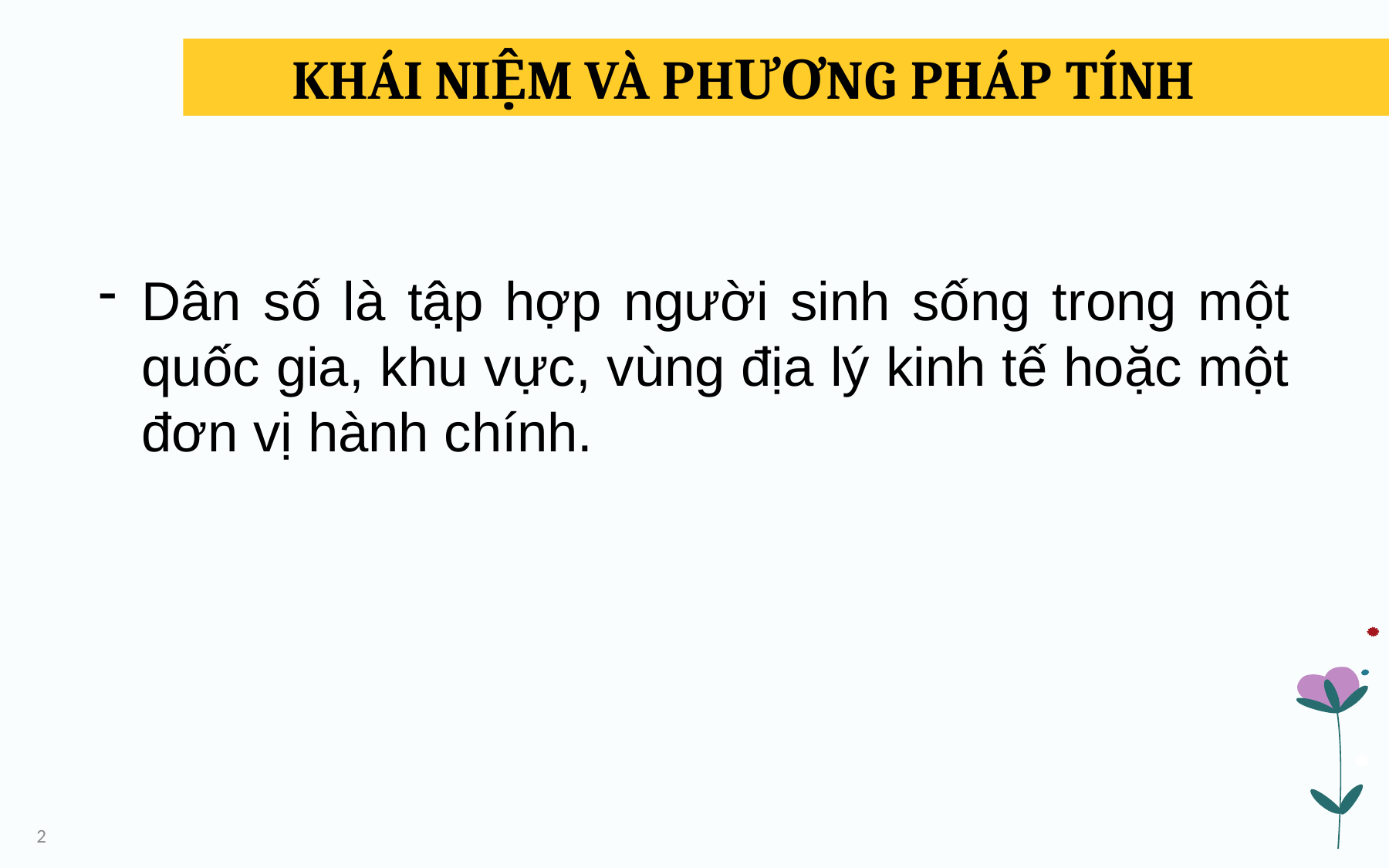

KHÁI NIỆM VÀ PHƯƠNG PHÁP TÍNH
Dân số là tập hợp người sinh sống trong một quốc gia, khu vực, vùng địa lý kinh tế hoặc một đơn vị hành chính.

2